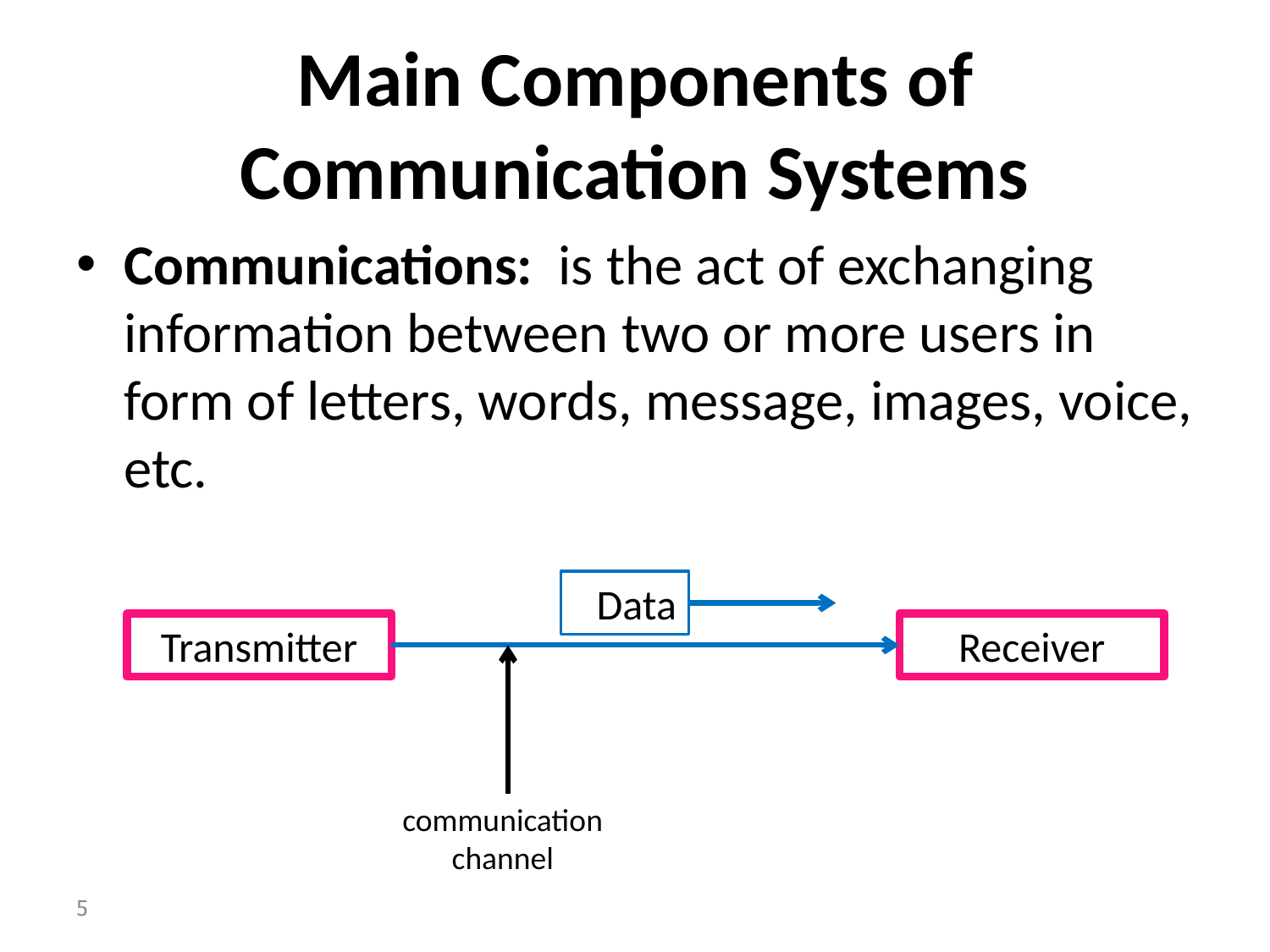

# Main Components of Communication Systems
Communications:  is the act of exchanging information between two or more users in form of letters, words, message, images, voice, etc.
Data
Transmitter
Receiver
communication channel
5